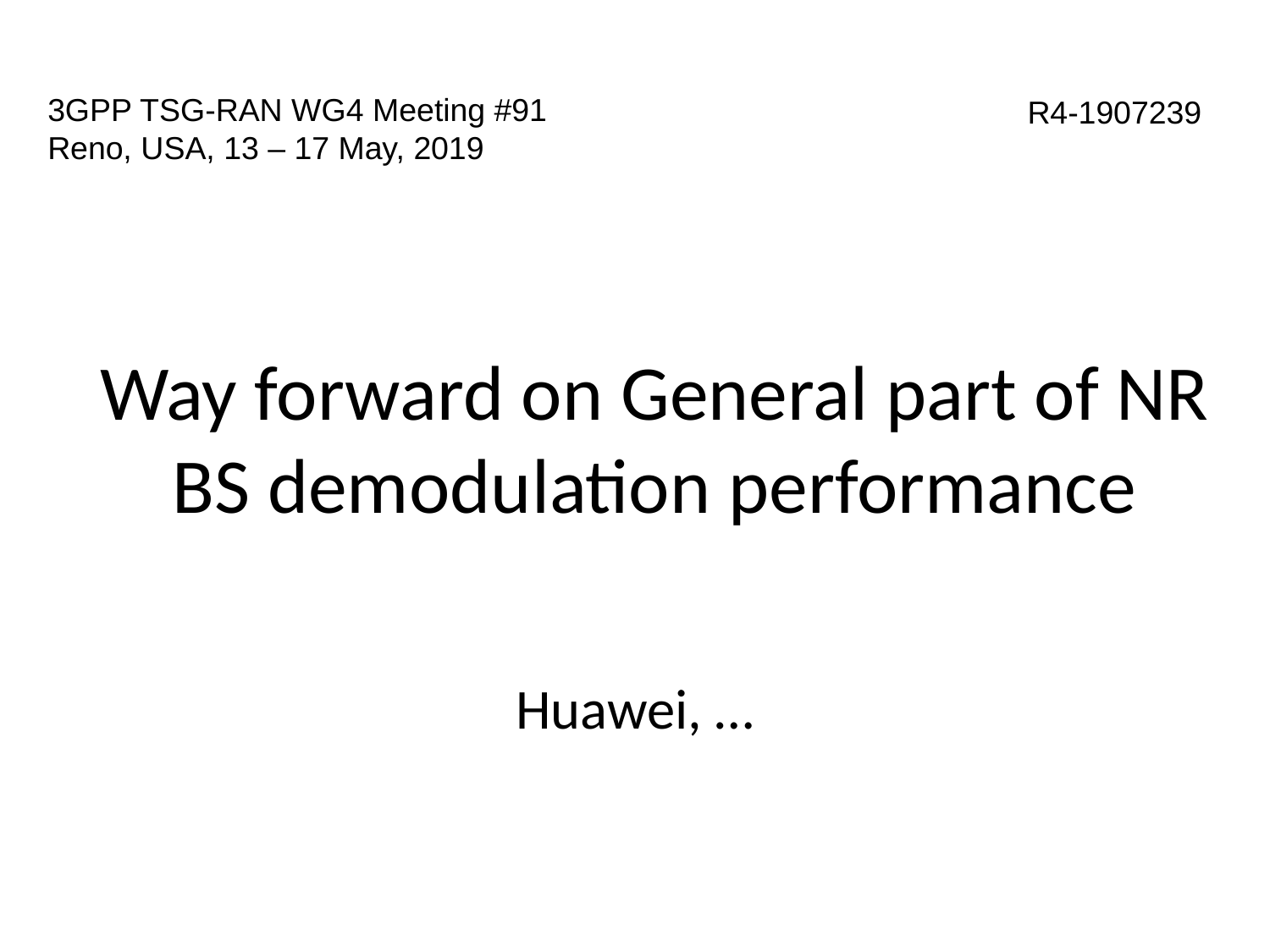

# 3GPP TSG-RAN WG4 Meeting #91 Reno, USA, 13 – 17 May, 2019
R4-1907239
Way forward on General part of NR BS demodulation performance
Huawei, …